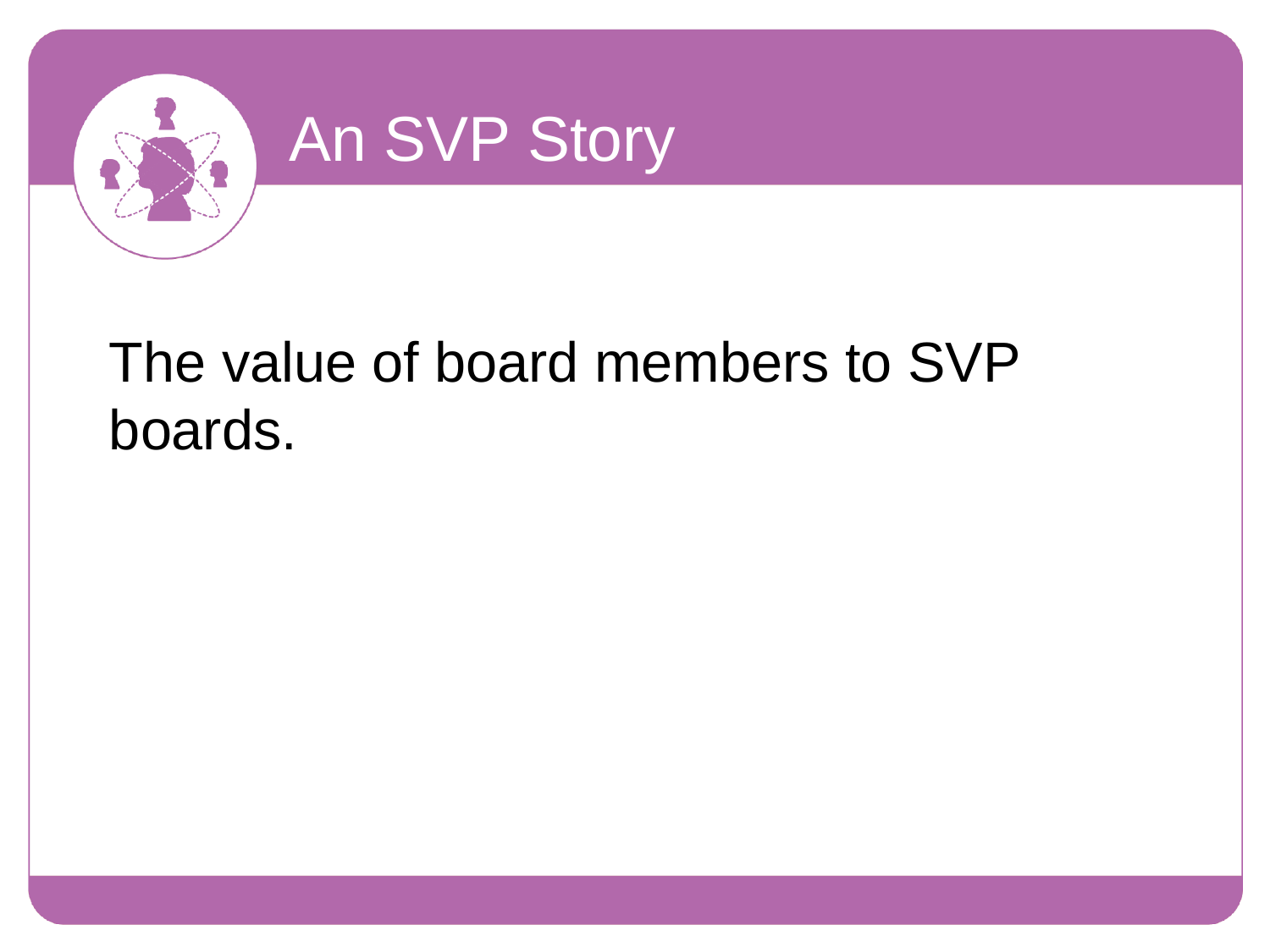

An SVP Story
The value of board members to SVP boards.